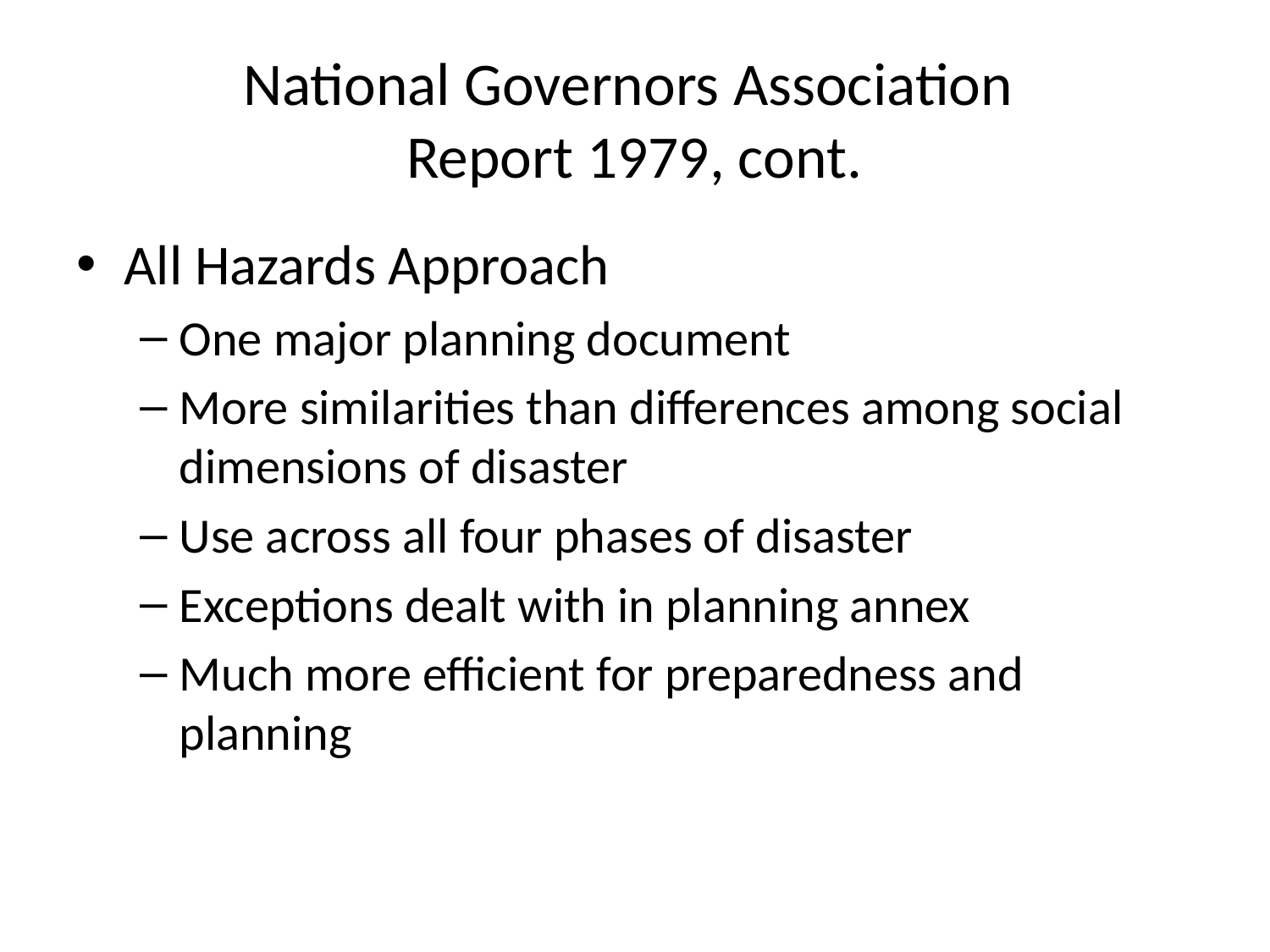

# National Governors Association Report 1979, cont.
All Hazards Approach
One major planning document
More similarities than differences among social dimensions of disaster
Use across all four phases of disaster
Exceptions dealt with in planning annex
Much more efficient for preparedness and planning